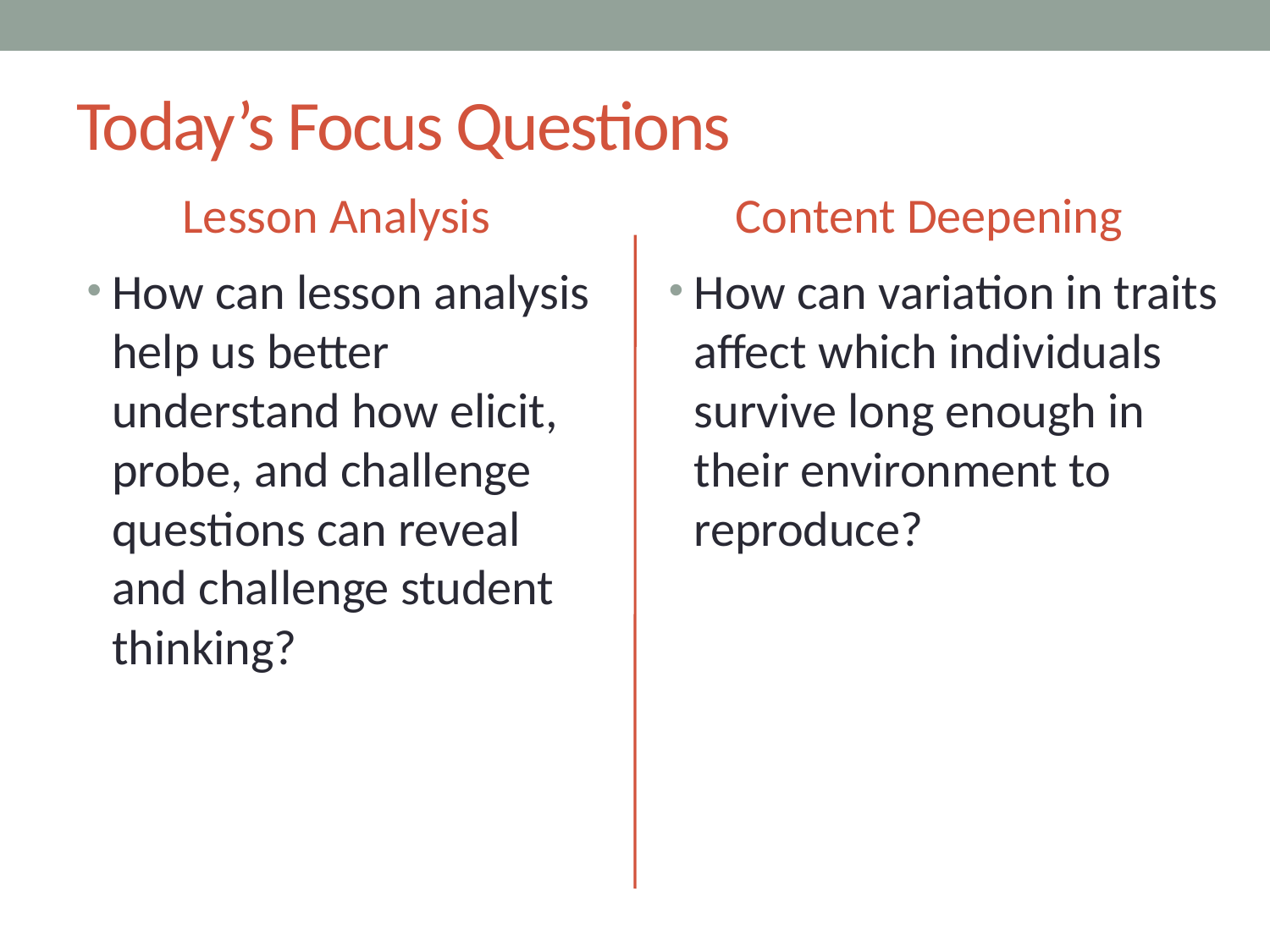

# Today’s Focus Questions
Lesson Analysis
Content Deepening
How can lesson analysis help us better understand how elicit, probe, and challenge questions can reveal and challenge student thinking?

How can variation in traits affect which individuals survive long enough in their environment to reproduce?